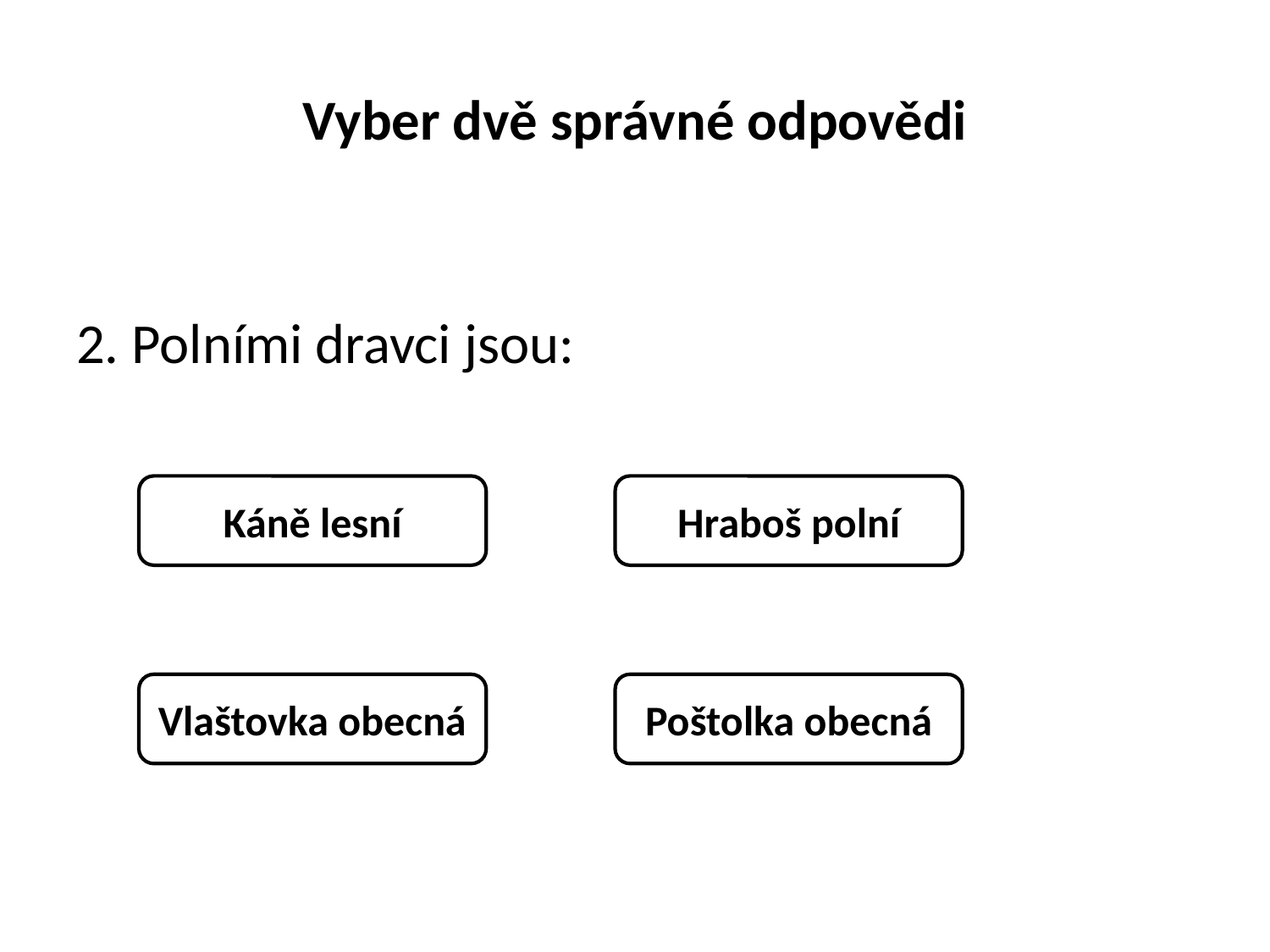

# Vyber dvě správné odpovědi

2. Polními dravci jsou:
Káně lesní
Hraboš polní
Vlaštovka obecná
Poštolka obecná